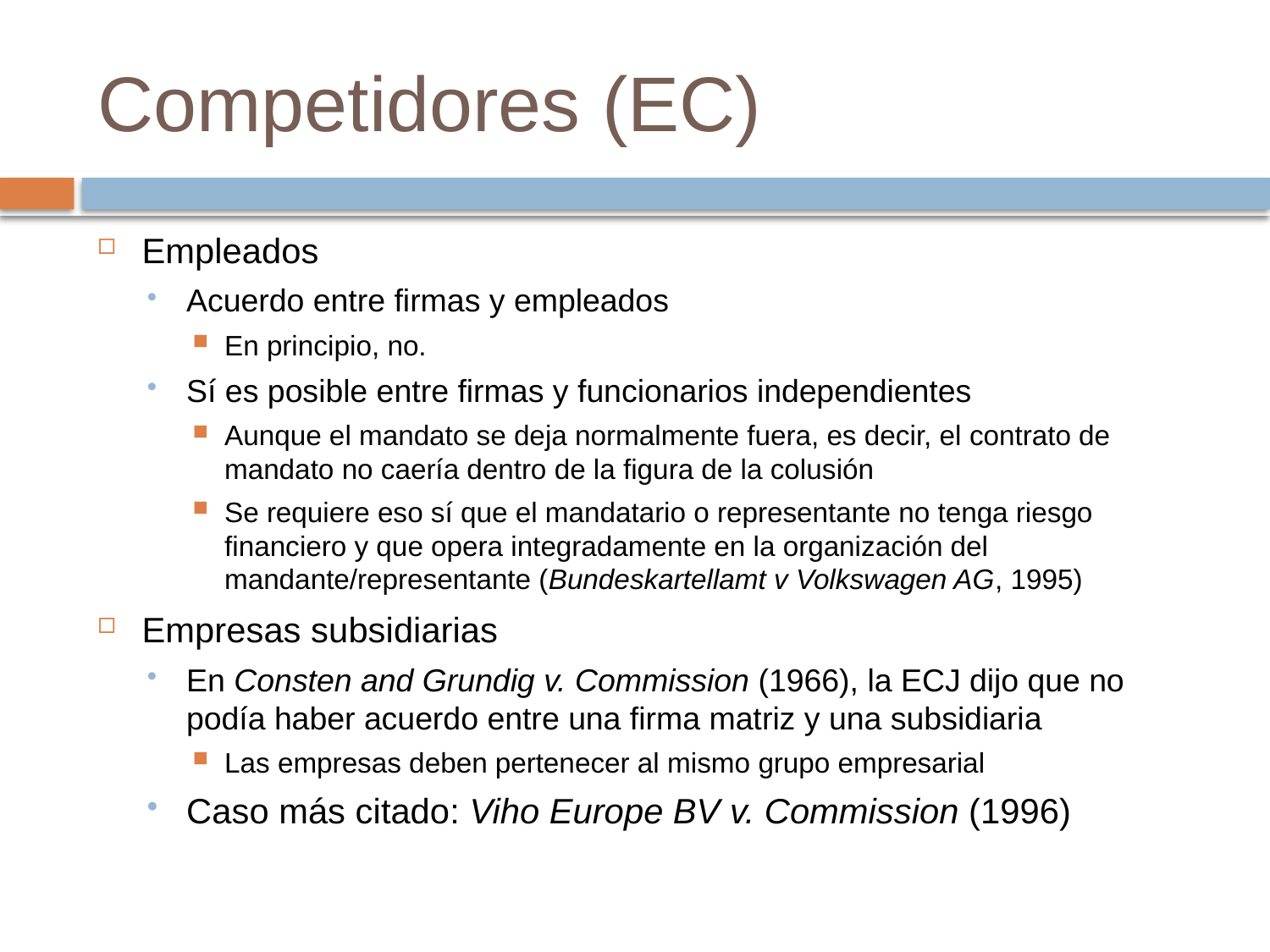

# Competidores (EC)
Empleados
Acuerdo entre firmas y empleados
En principio, no.
Sí es posible entre firmas y funcionarios independientes
Aunque el mandato se deja normalmente fuera, es decir, el contrato de mandato no caería dentro de la figura de la colusión
Se requiere eso sí que el mandatario o representante no tenga riesgo financiero y que opera integradamente en la organización del mandante/representante (Bundeskartellamt v Volkswagen AG, 1995)
Empresas subsidiarias
En Consten and Grundig v. Commission (1966), la ECJ dijo que no podía haber acuerdo entre una firma matriz y una subsidiaria
Las empresas deben pertenecer al mismo grupo empresarial
Caso más citado: Viho Europe BV v. Commission (1996)